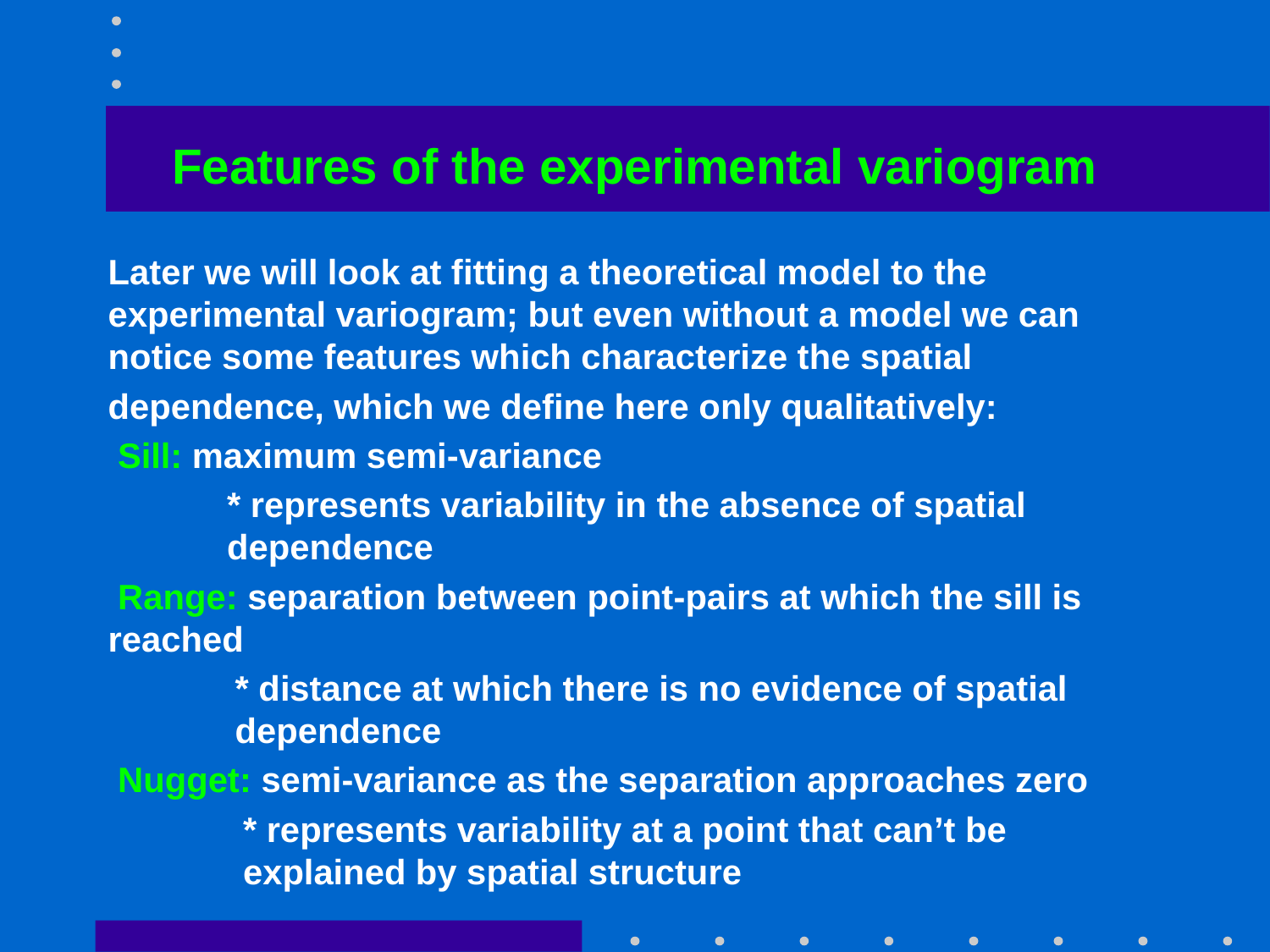

# Features of the experimental variogram
Later we will look at fitting a theoretical model to the experimental variogram; but even without a model we can notice some features which characterize the spatial
dependence, which we define here only qualitatively:
 Sill: maximum semi-variance
* represents variability in the absence of spatial dependence
 Range: separation between point-pairs at which the sill is reached
	* distance at which there is no evidence of spatial dependence
 Nugget: semi-variance as the separation approaches zero
	* represents variability at a point that can’t be explained by spatial structure